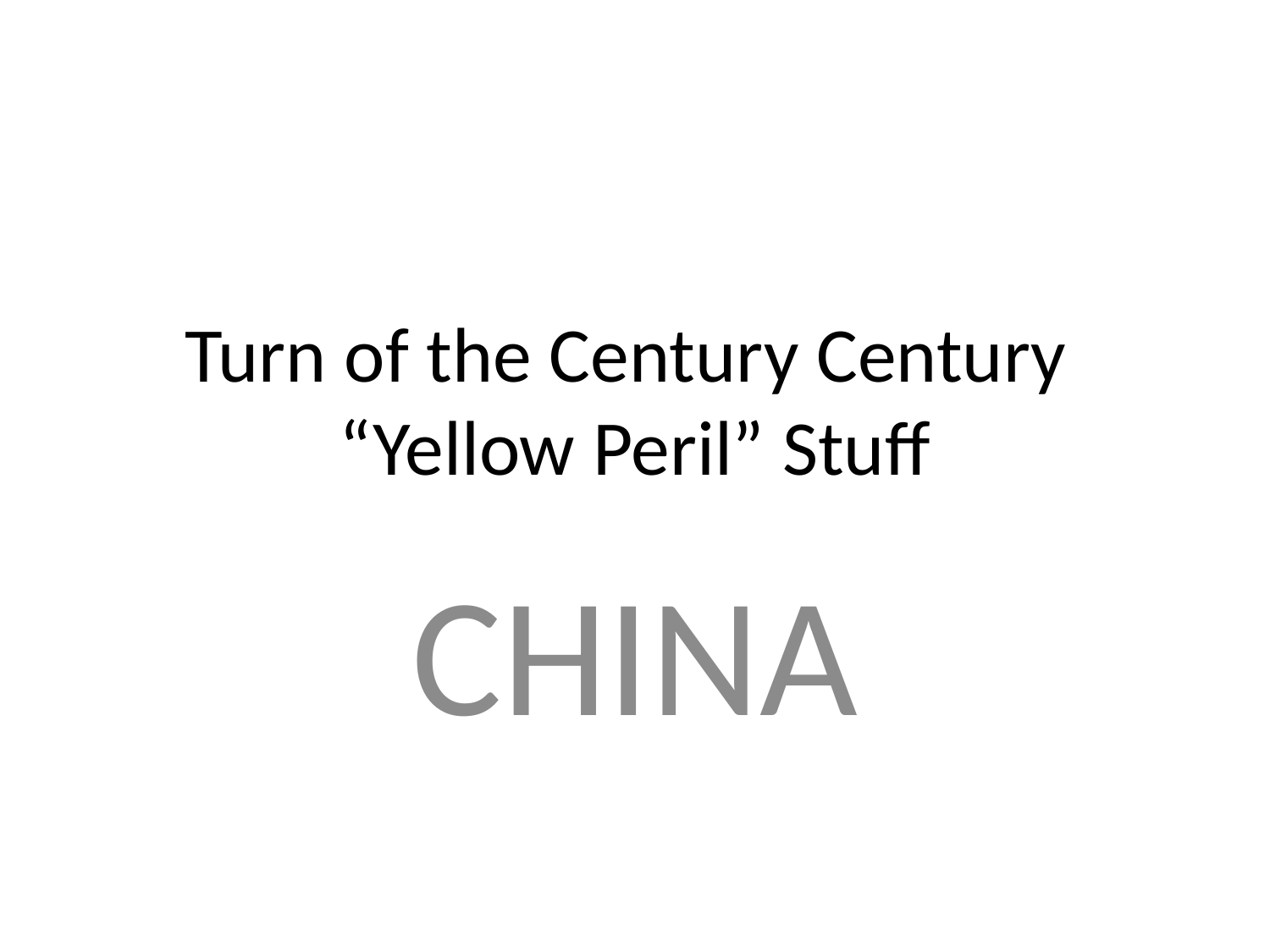

# Turn of the Century Century “Yellow Peril” Stuff
CHINA